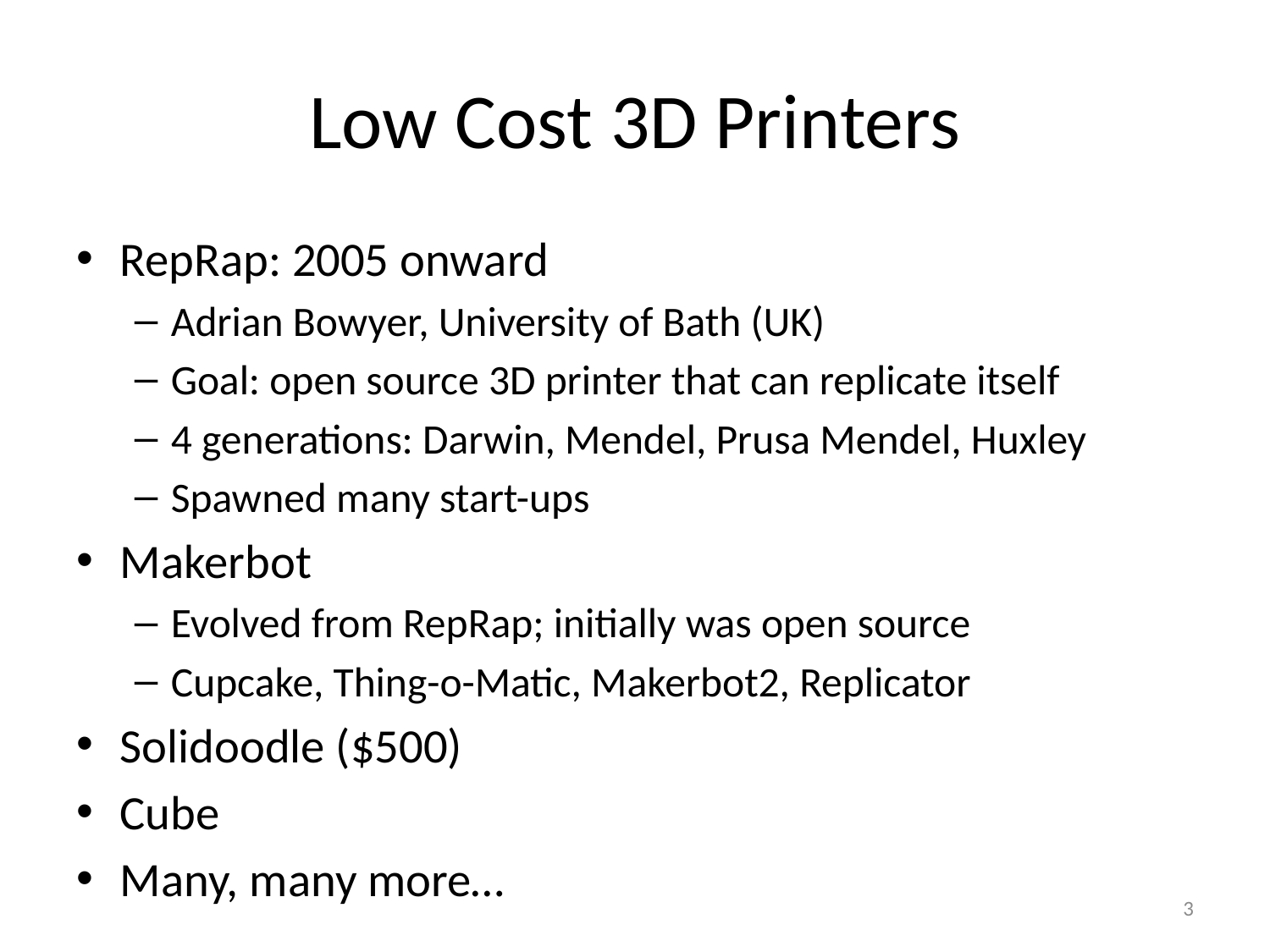

# Low Cost 3D Printers
RepRap: 2005 onward
Adrian Bowyer, University of Bath (UK)
Goal: open source 3D printer that can replicate itself
4 generations: Darwin, Mendel, Prusa Mendel, Huxley
Spawned many start-ups
Makerbot
Evolved from RepRap; initially was open source
Cupcake, Thing-o-Matic, Makerbot2, Replicator
Solidoodle ($500)
Cube
Many, many more…
3